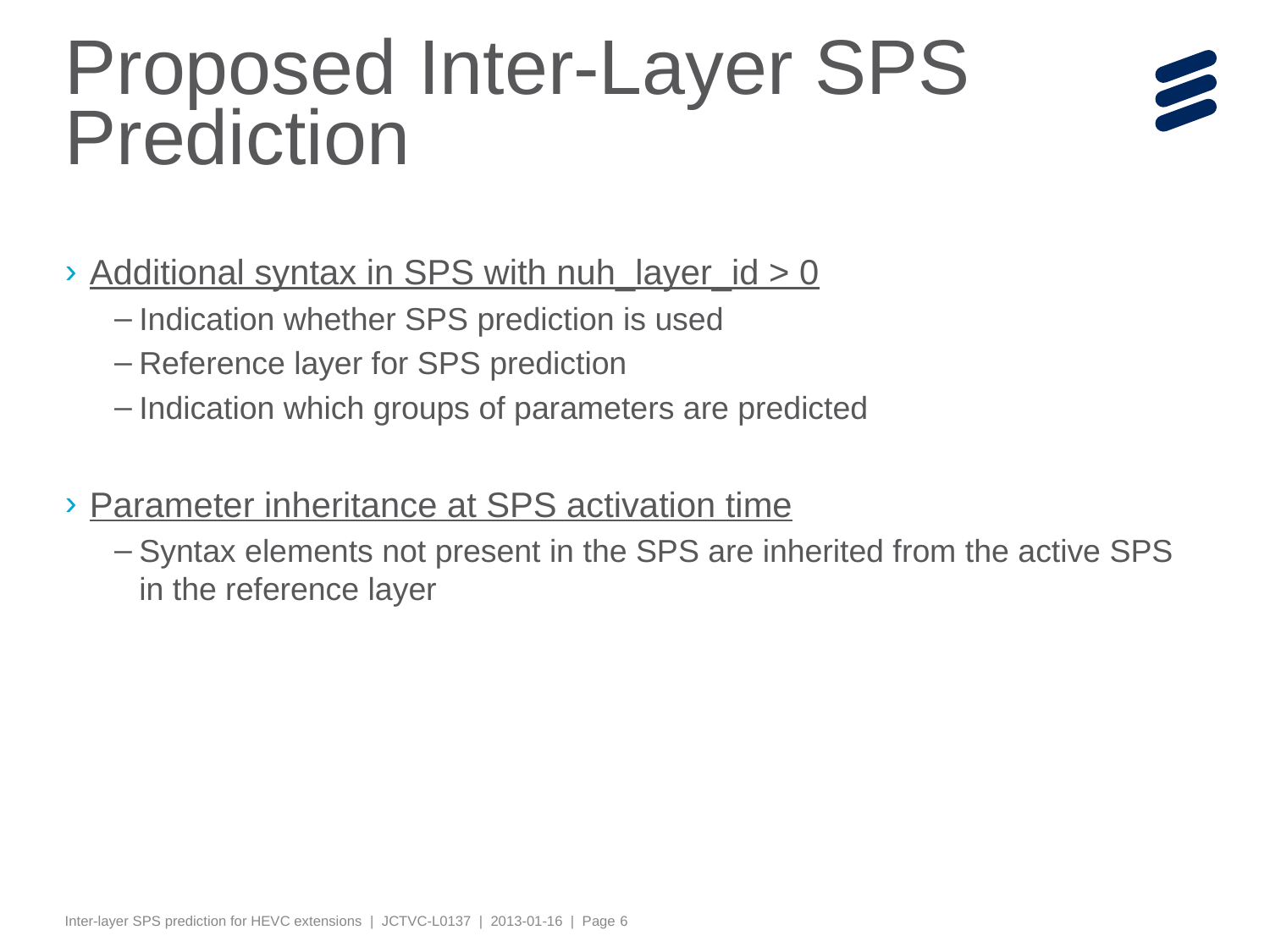

# Proposed Inter-Layer SPS Prediction
Additional syntax in SPS with nuh_layer_id > 0
Indication whether SPS prediction is used
Reference layer for SPS prediction
Indication which groups of parameters are predicted

Parameter inheritance at SPS activation time
Syntax elements not present in the SPS are inherited from the active SPS in the reference layer